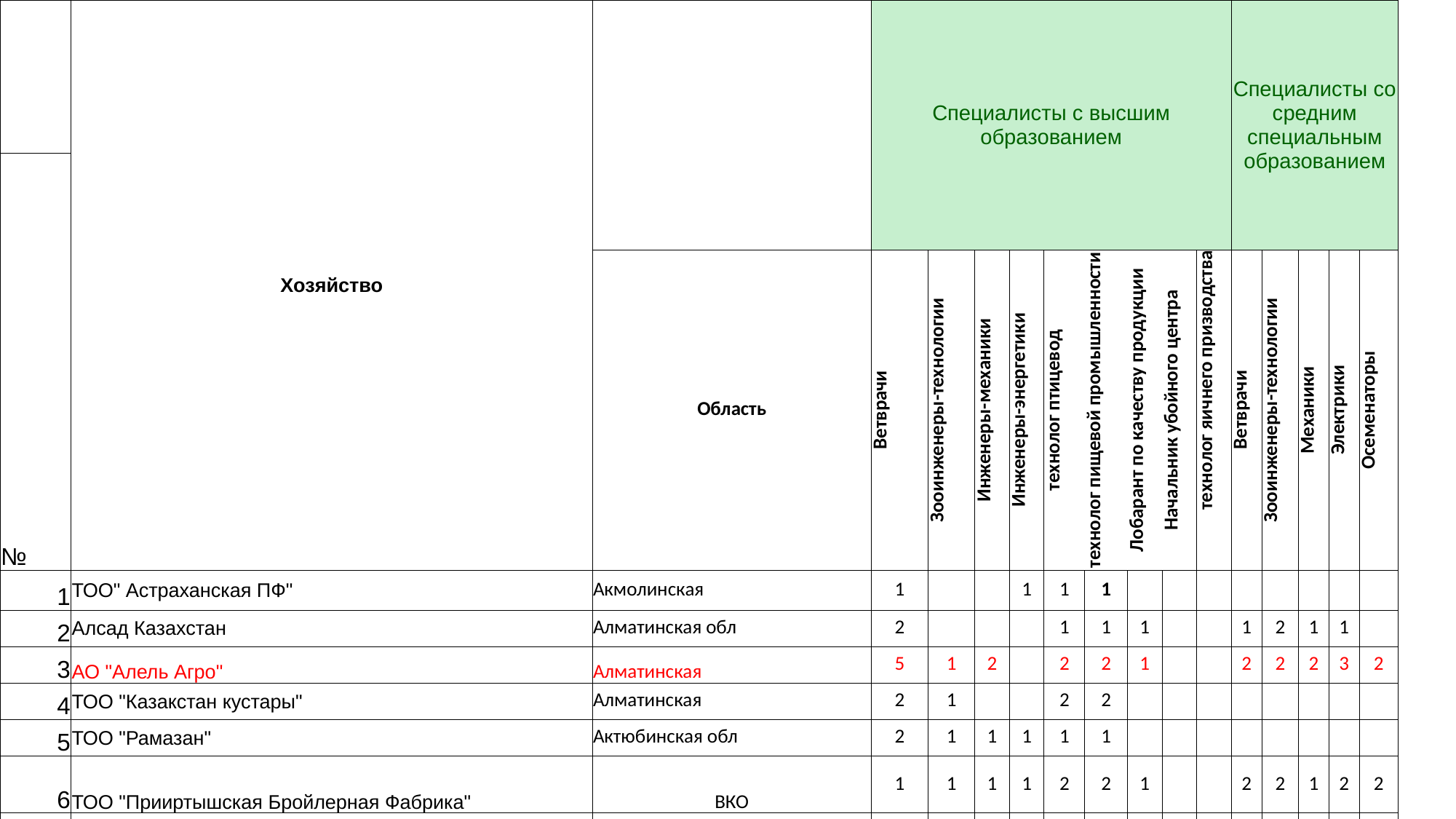

|  | Хозяйство |  | Специалисты с высшим образованием |  |  |  |  |  |  |  |  | Специалисты со средним специальным образованием |  |  |  |  |
| --- | --- | --- | --- | --- | --- | --- | --- | --- | --- | --- | --- | --- | --- | --- | --- | --- |
| № |  |  |  |  |  |  |  |  |  |  |  |  |  |  |  |  |
|  |  | Область | Ветврачи | Зооинженеры-технологии | Инженеры-механики | Инженеры-энергетики | технолог птицевод | технолог пищевой промышленности | Лобарант по качеству продукции | Начальник убойного центра | технолог яичнего призводства | Ветврачи | Зооинженеры-технологии | Механики | Электрики | Осеменаторы |
| 1 | ТОО" Астраханская ПФ" | Акмолинская | 1 |  |  | 1 | 1 | 1 |  |  |  |  |  |  |  |  |
| 2 | Алсад Казахстан | Алматинская обл | 2 |  |  |  | 1 | 1 | 1 |  |  | 1 | 2 | 1 | 1 |  |
| 3 | АО "Алель Агро" | Алматинская | 5 | 1 | 2 |  | 2 | 2 | 1 |  |  | 2 | 2 | 2 | 3 | 2 |
| 4 | ТОО "Казакстан кустары" | Алматинская | 2 | 1 |  |  | 2 | 2 |  |  |  |  |  |  |  |  |
| 5 | ТОО "Рамазан" | Актюбинская обл | 2 | 1 | 1 | 1 | 1 | 1 |  |  |  |  |  |  |  |  |
| 6 | ТОО "Прииртышская Бройлерная Фабрика" | ВКО | 1 | 1 | 1 | 1 | 2 | 2 | 1 |  |  | 2 | 2 | 1 | 2 | 2 |
| 7 | ТОО "Аулие Ата Феникс" | Жамбылская | 1 | 1 |  |  | 1 | 1 | 1 | 1 |  |  |  |  |  |  |
| 8 | ТОО "Адель Кус" | СКО | 1 |  |  |  | 1 | 1 | 1 |  | 2 |  |  |  |  |  |
| 9 | ТОО"Атай СК" | СКО |  | 1 | 1 | 2 | 1 | 1 |  |  |  |  |  |  | 3 | 1 |
| 10 | ТОО "Ордабасы кус" | ЮКО | 4 | 2 | 2 | 2 | 2 | 2 | 1 |  |  | 2 | 2 | 2 | 3 | 1 |
|  | Итого: |  | 19 | 8 | 7 | 7 | 16 | 14 | 6 | 1 | 2 | 7 | # | 6 | # | 6 |